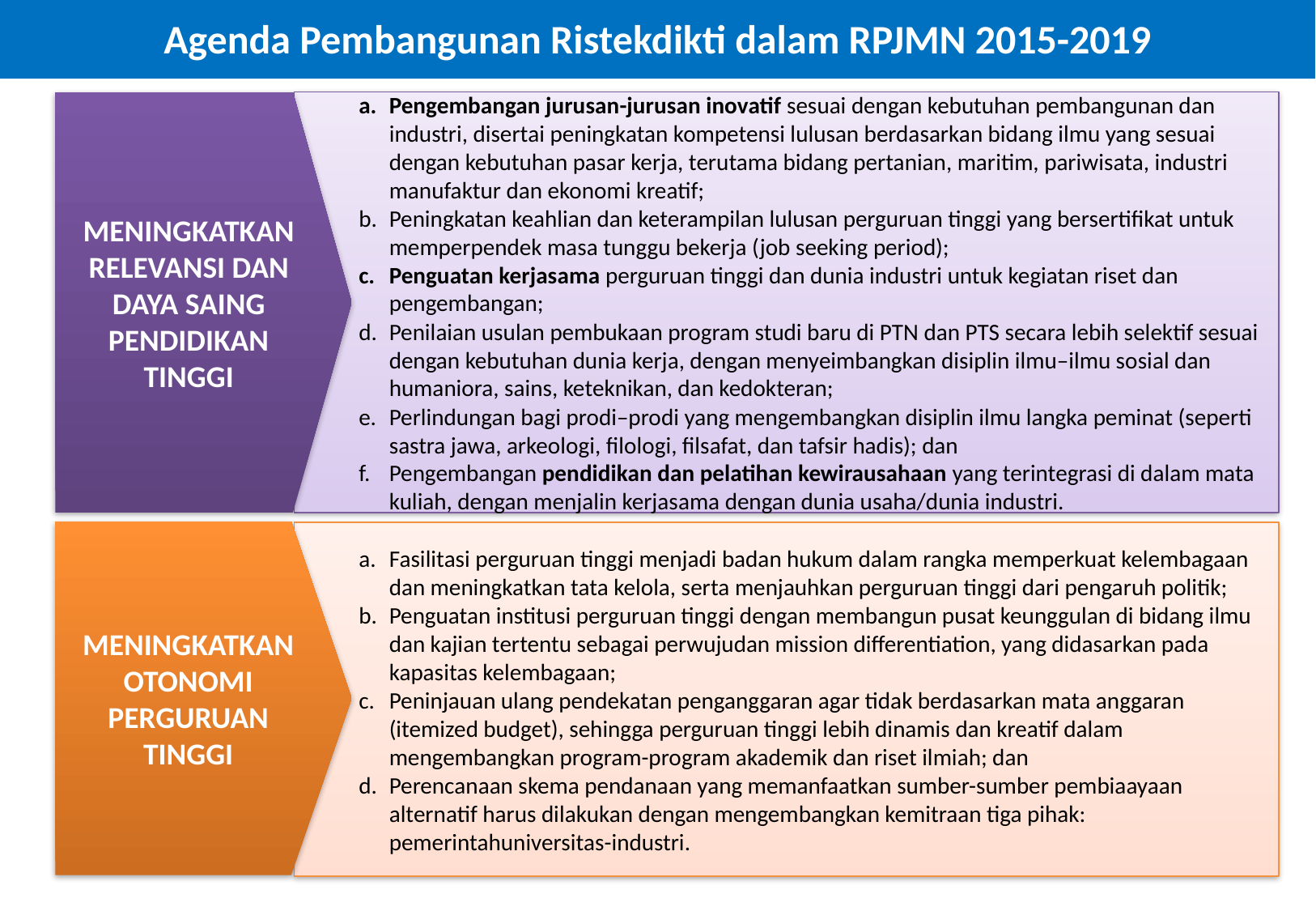

Agenda Pembangunan Ristekdikti dalam RPJMN 2015-2019
MENINGKATKAN RELEVANSI DAN DAYA SAING PENDIDIKAN TINGGI
Pengembangan jurusan-jurusan inovatif sesuai dengan kebutuhan pembangunan dan industri, disertai peningkatan kompetensi lulusan berdasarkan bidang ilmu yang sesuai dengan kebutuhan pasar kerja, terutama bidang pertanian, maritim, pariwisata, industri manufaktur dan ekonomi kreatif;
Peningkatan keahlian dan keterampilan lulusan perguruan tinggi yang bersertifikat untuk memperpendek masa tunggu bekerja (job seeking period);
Penguatan kerjasama perguruan tinggi dan dunia industri untuk kegiatan riset dan pengembangan;
Penilaian usulan pembukaan program studi baru di PTN dan PTS secara lebih selektif sesuai dengan kebutuhan dunia kerja, dengan menyeimbangkan disiplin ilmu–ilmu sosial dan humaniora, sains, keteknikan, dan kedokteran;
Perlindungan bagi prodi–prodi yang mengembangkan disiplin ilmu langka peminat (seperti sastra jawa, arkeologi, filologi, filsafat, dan tafsir hadis); dan
Pengembangan pendidikan dan pelatihan kewirausahaan yang terintegrasi di dalam mata kuliah, dengan menjalin kerjasama dengan dunia usaha/dunia industri.
MENINGKATKAN OTONOMI PERGURUAN TINGGI
Fasilitasi perguruan tinggi menjadi badan hukum dalam rangka memperkuat kelembagaan dan meningkatkan tata kelola, serta menjauhkan perguruan tinggi dari pengaruh politik;
Penguatan institusi perguruan tinggi dengan membangun pusat keunggulan di bidang ilmu dan kajian tertentu sebagai perwujudan mission differentiation, yang didasarkan pada kapasitas kelembagaan;
Peninjauan ulang pendekatan penganggaran agar tidak berdasarkan mata anggaran (itemized budget), sehingga perguruan tinggi lebih dinamis dan kreatif dalam mengembangkan program-program akademik dan riset ilmiah; dan
Perencanaan skema pendanaan yang memanfaatkan sumber-sumber pembiaayaan alternatif harus dilakukan dengan mengembangkan kemitraan tiga pihak: pemerintahuniversitas-industri.
3